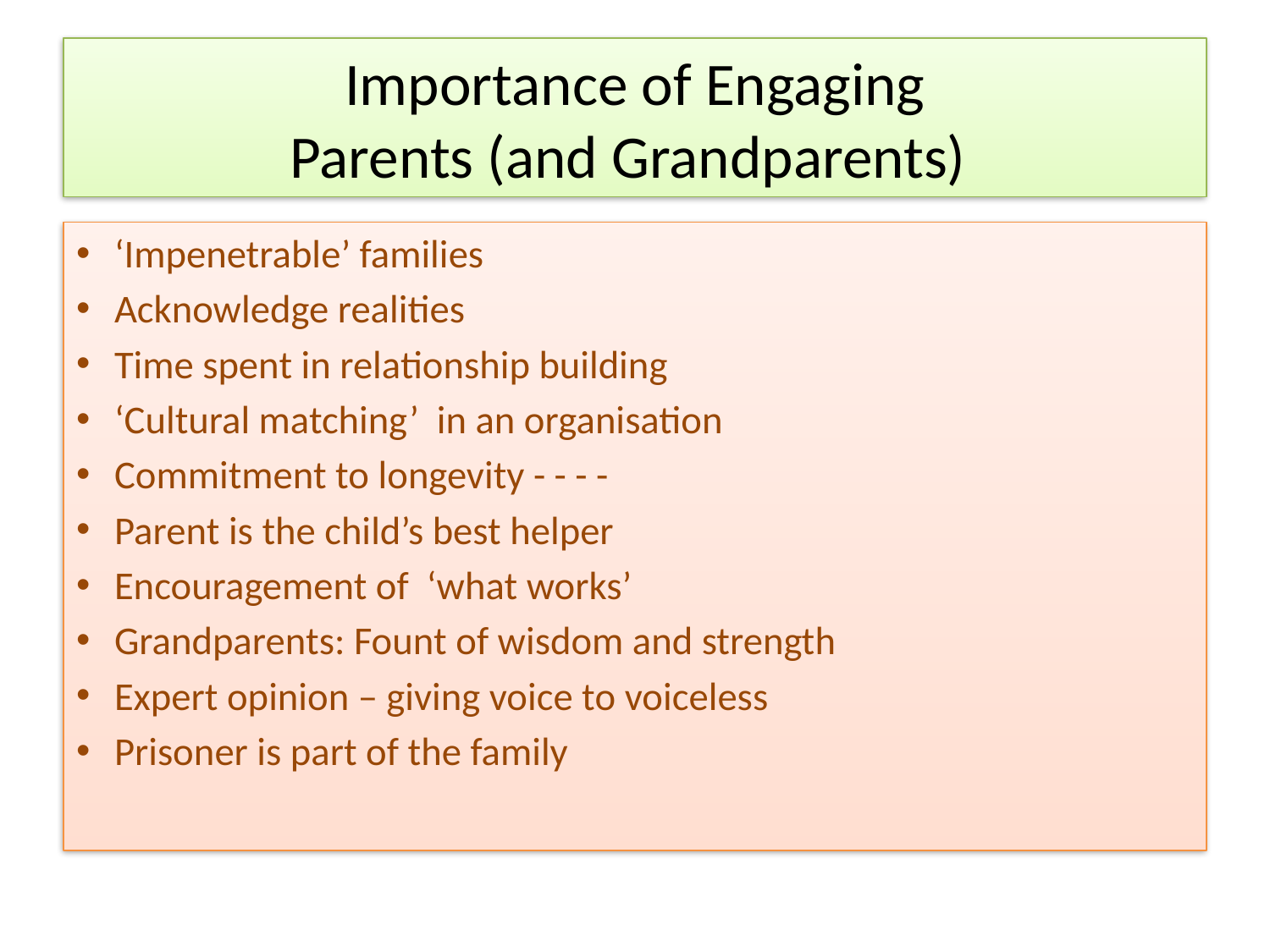

# Importance of Engaging Parents (and Grandparents)
‘Impenetrable’ families
Acknowledge realities
Time spent in relationship building
‘Cultural matching’  in an organisation
Commitment to longevity - - - -
Parent is the child’s best helper
Encouragement of  ‘what works’
Grandparents: Fount of wisdom and strength
Expert opinion – giving voice to voiceless
Prisoner is part of the family